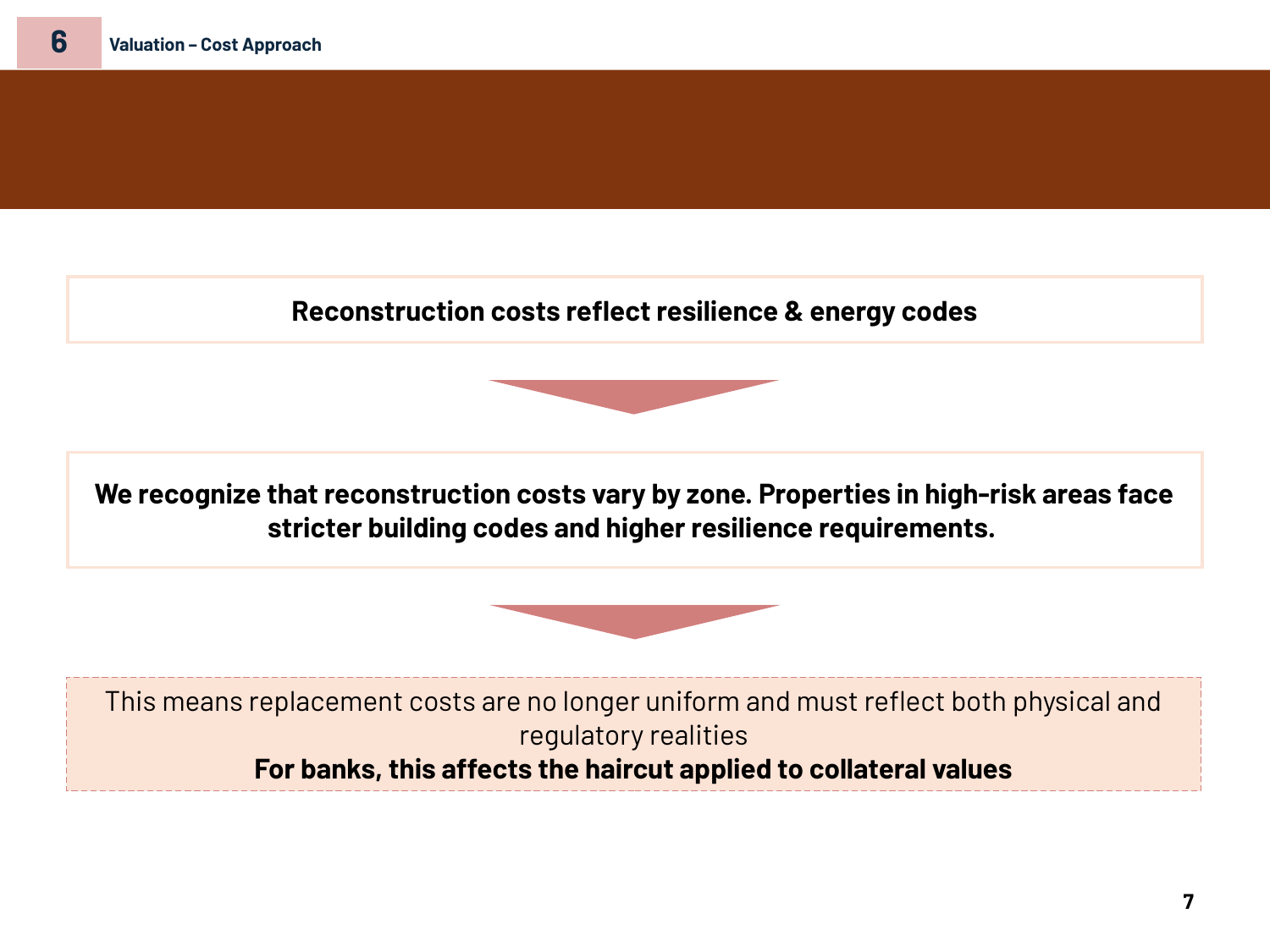

6
Valuation – Cost Approach
Reconstruction costs reflect resilience & energy codes

We recognize that reconstruction costs vary by zone. Properties in high-risk areas face stricter building codes and higher resilience requirements.

This means replacement costs are no longer uniform and must reflect both physical and regulatory realities
For banks, this affects the haircut applied to collateral values
7